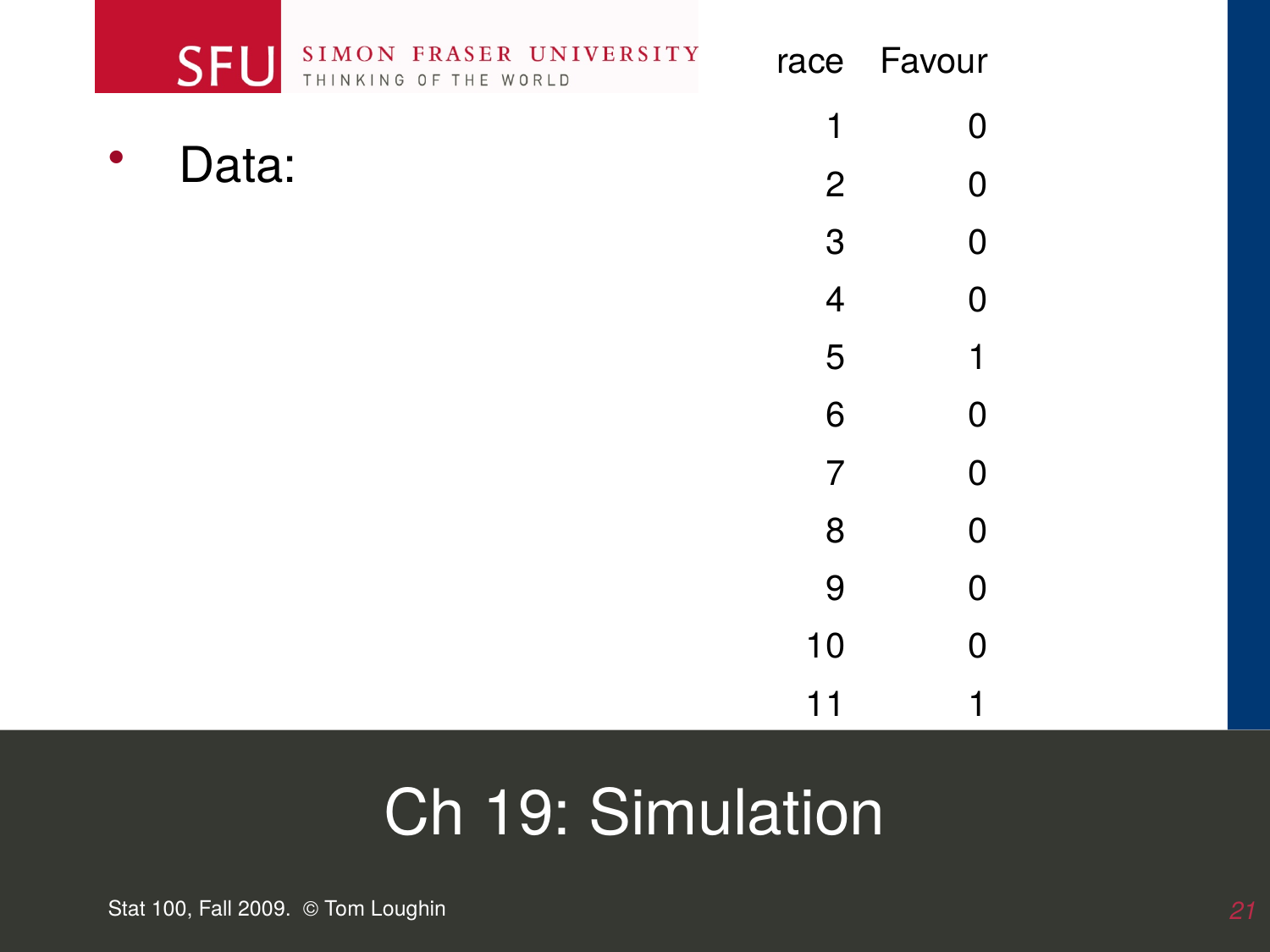

| race | Favour |
| --- | --- |
| 1 | 0 |
| 2 | 0 |
| 3 | 0 |
| 4 | 0 |
| 5 | 1 |
| 6 | 0 |
| 7 | 0 |
| 8 | 0 |
| 9 | 0 |
| 10 | 0 |
| 11 | 1 |
Data:

# Ch 19: Simulation
Stat 100, Fall 2009.  © Tom Loughin
21